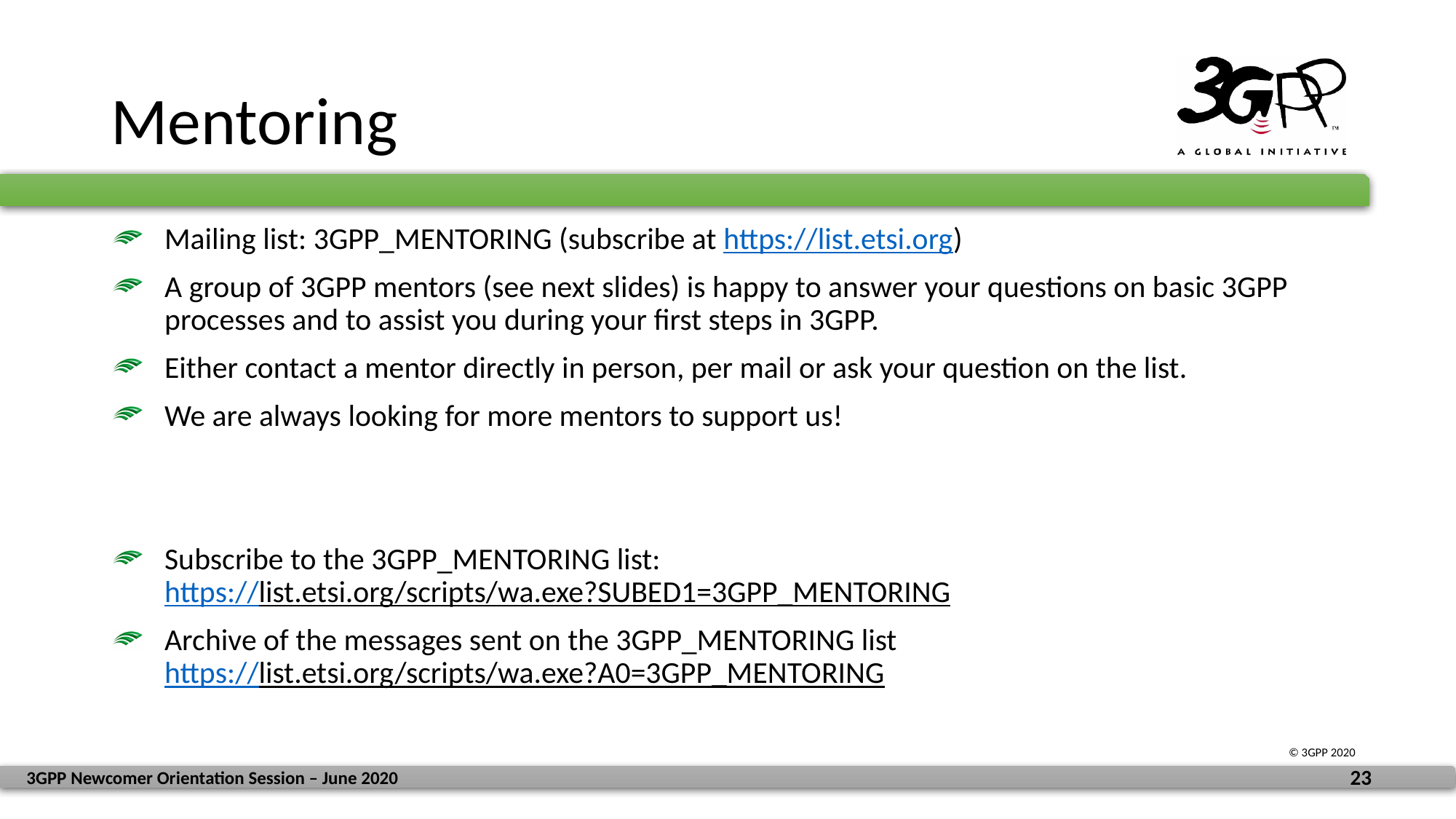

# Mentoring
Mailing list: 3GPP_MENTORING (subscribe at https://list.etsi.org)
A group of 3GPP mentors (see next slides) is happy to answer your questions on basic 3GPP processes and to assist you during your first steps in 3GPP.
Either contact a mentor directly in person, per mail or ask your question on the list.
We are always looking for more mentors to support us!

Subscribe to the 3GPP_MENTORING list:
https://list.etsi.org/scripts/wa.exe?SUBED1=3GPP_MENTORING
Archive of the messages sent on the 3GPP_MENTORING list
https://list.etsi.org/scripts/wa.exe?A0=3GPP_MENTORING